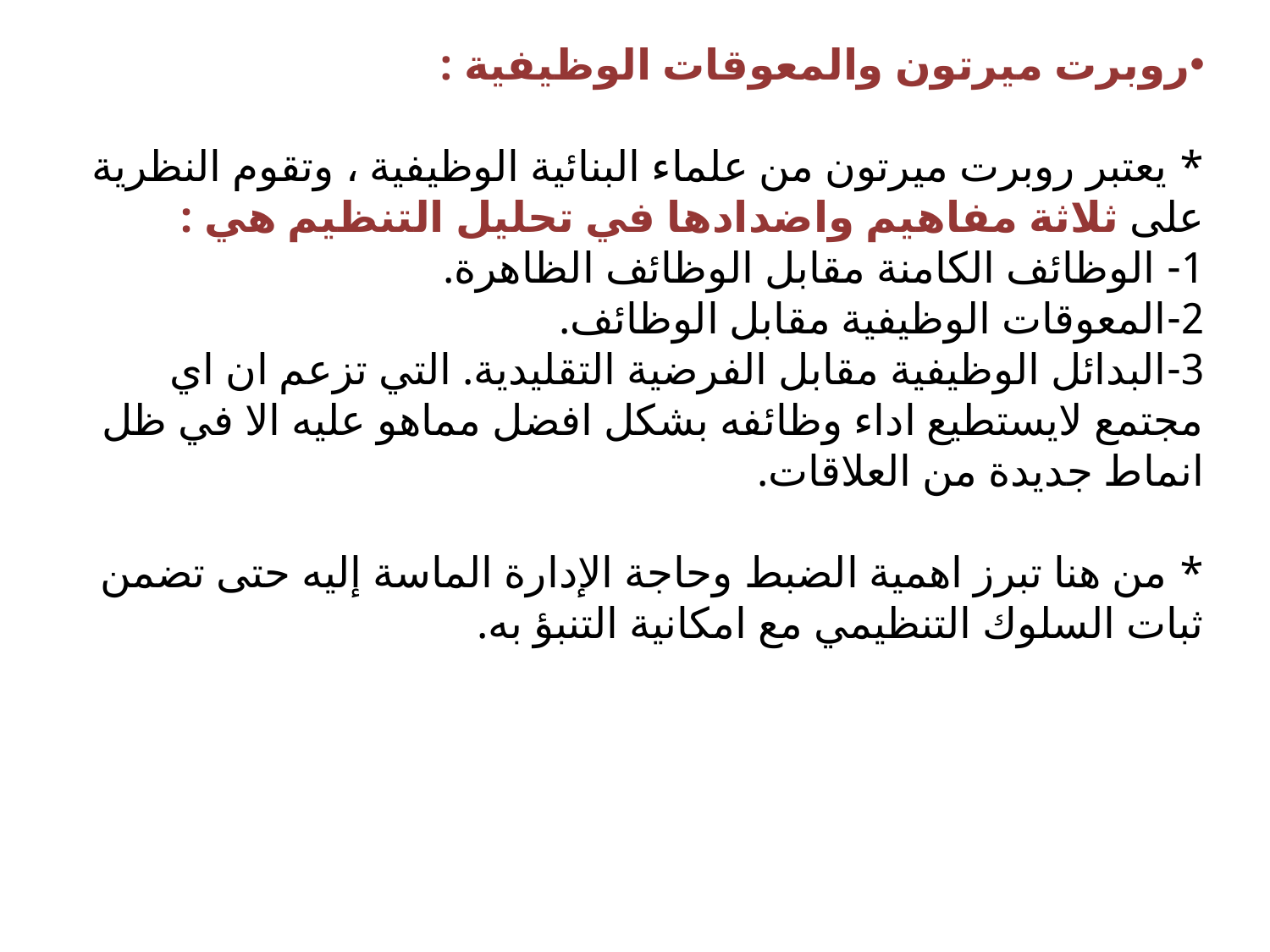

روبرت ميرتون والمعوقات الوظيفية :
* يعتبر روبرت ميرتون من علماء البنائية الوظيفية ، وتقوم النظرية على ثلاثة مفاهيم واضدادها في تحليل التنظيم هي :
1- الوظائف الكامنة مقابل الوظائف الظاهرة.
2-المعوقات الوظيفية مقابل الوظائف. 
3-البدائل الوظيفية مقابل الفرضية التقليدية. التي تزعم ان اي مجتمع لايستطيع اداء وظائفه بشكل افضل مماهو عليه الا في ظل انماط جديدة من العلاقات.

* من هنا تبرز اهمية الضبط وحاجة الإدارة الماسة إليه حتى تضمن ثبات السلوك التنظيمي مع امكانية التنبؤ به.